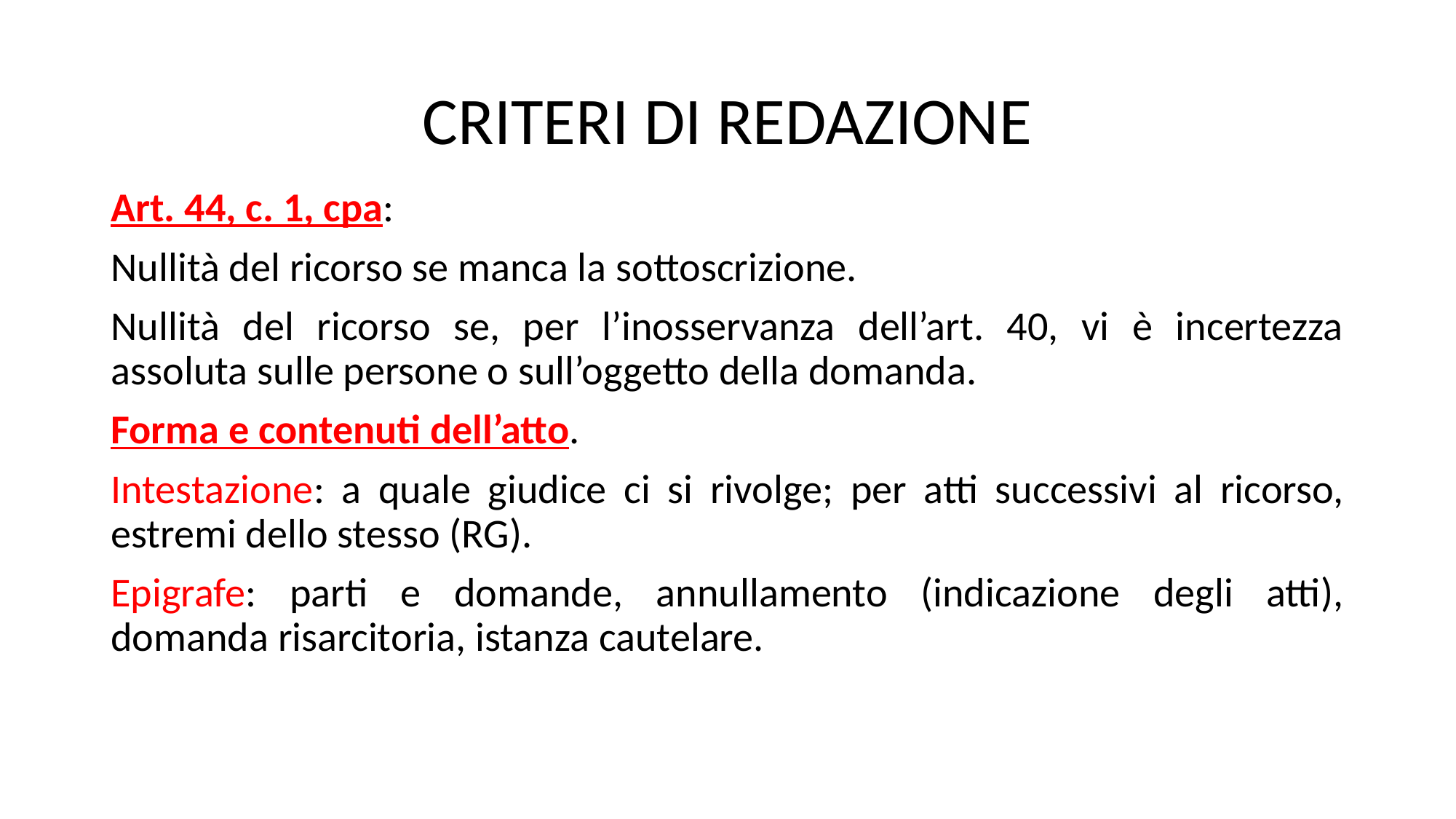

# CRITERI DI REDAZIONE
Art. 44, c. 1, cpa:
Nullità del ricorso se manca la sottoscrizione.
Nullità del ricorso se, per l’inosservanza dell’art. 40, vi è incertezza assoluta sulle persone o sull’oggetto della domanda.
Forma e contenuti dell’atto.
Intestazione: a quale giudice ci si rivolge; per atti successivi al ricorso, estremi dello stesso (RG).
Epigrafe: parti e domande, annullamento (indicazione degli atti), domanda risarcitoria, istanza cautelare.